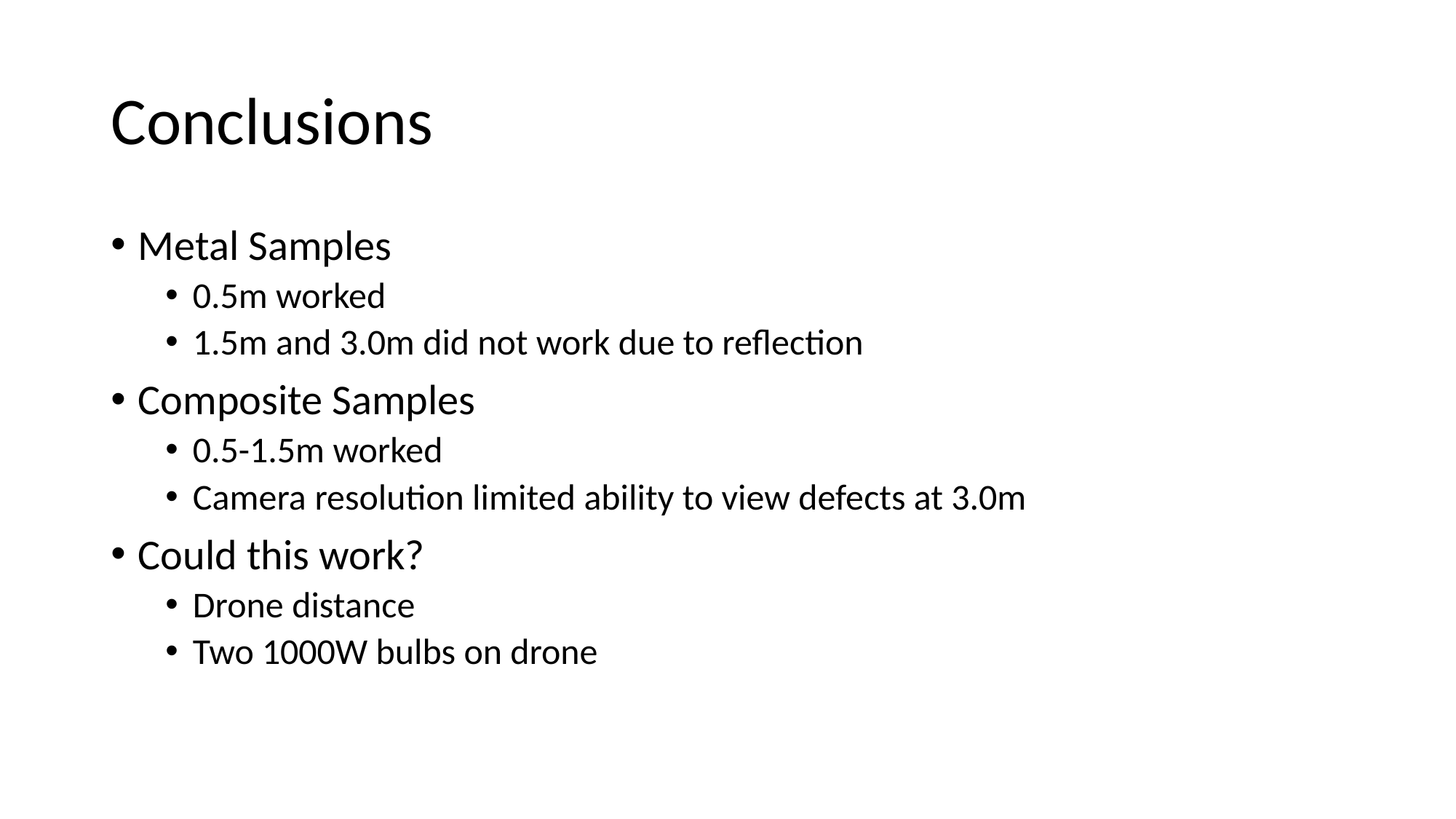

# Conclusions
Metal Samples
0.5m worked
1.5m and 3.0m did not work due to reflection
Composite Samples
0.5-1.5m worked
Camera resolution limited ability to view defects at 3.0m
Could this work?
Drone distance
Two 1000W bulbs on drone